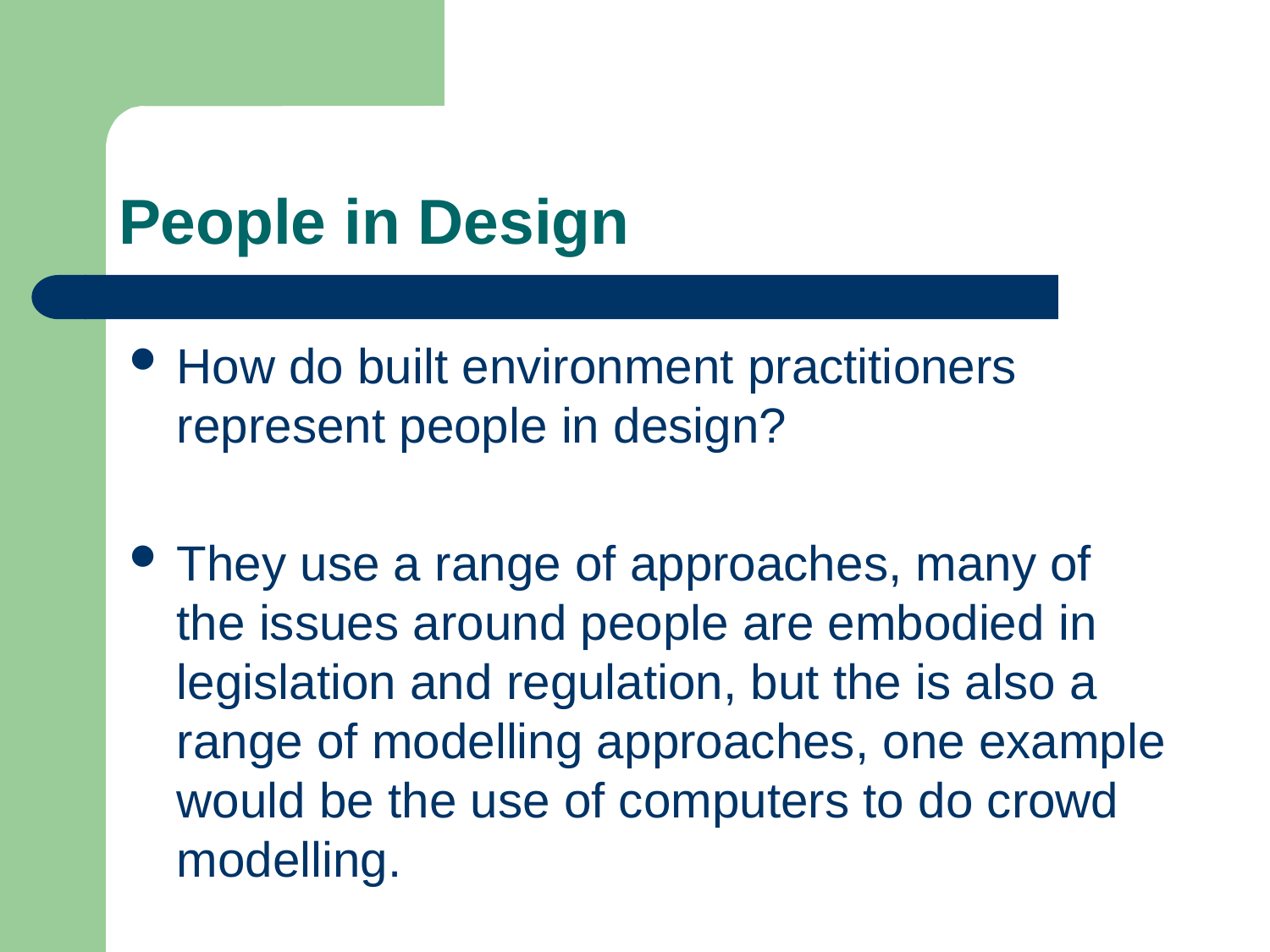

# People in Design
How do built environment practitioners represent people in design?

They use a range of approaches, many of the issues around people are embodied in legislation and regulation, but the is also a range of modelling approaches, one example would be the use of computers to do crowd modelling.